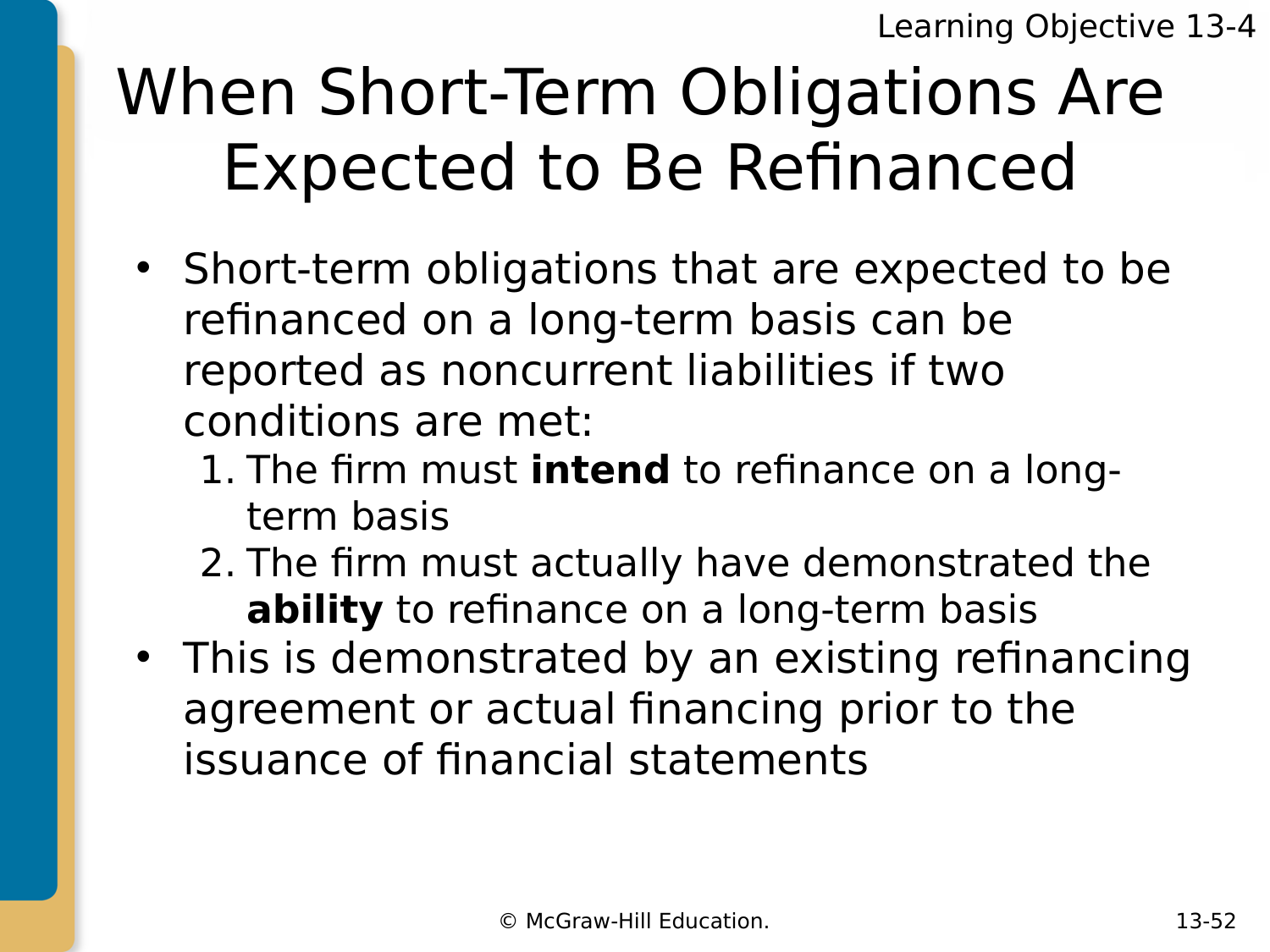

Learning Objective 13-4
# When Short-Term Obligations Are  Expected to Be Refinanced
Short-term obligations that are expected to be refinanced on a long-term basis can be reported as noncurrent liabilities if two conditions are met:
The firm must intend to refinance on a long-term basis
The firm must actually have demonstrated the ability to refinance on a long-term basis
This is demonstrated by an existing refinancing agreement or actual financing prior to the issuance of financial statements